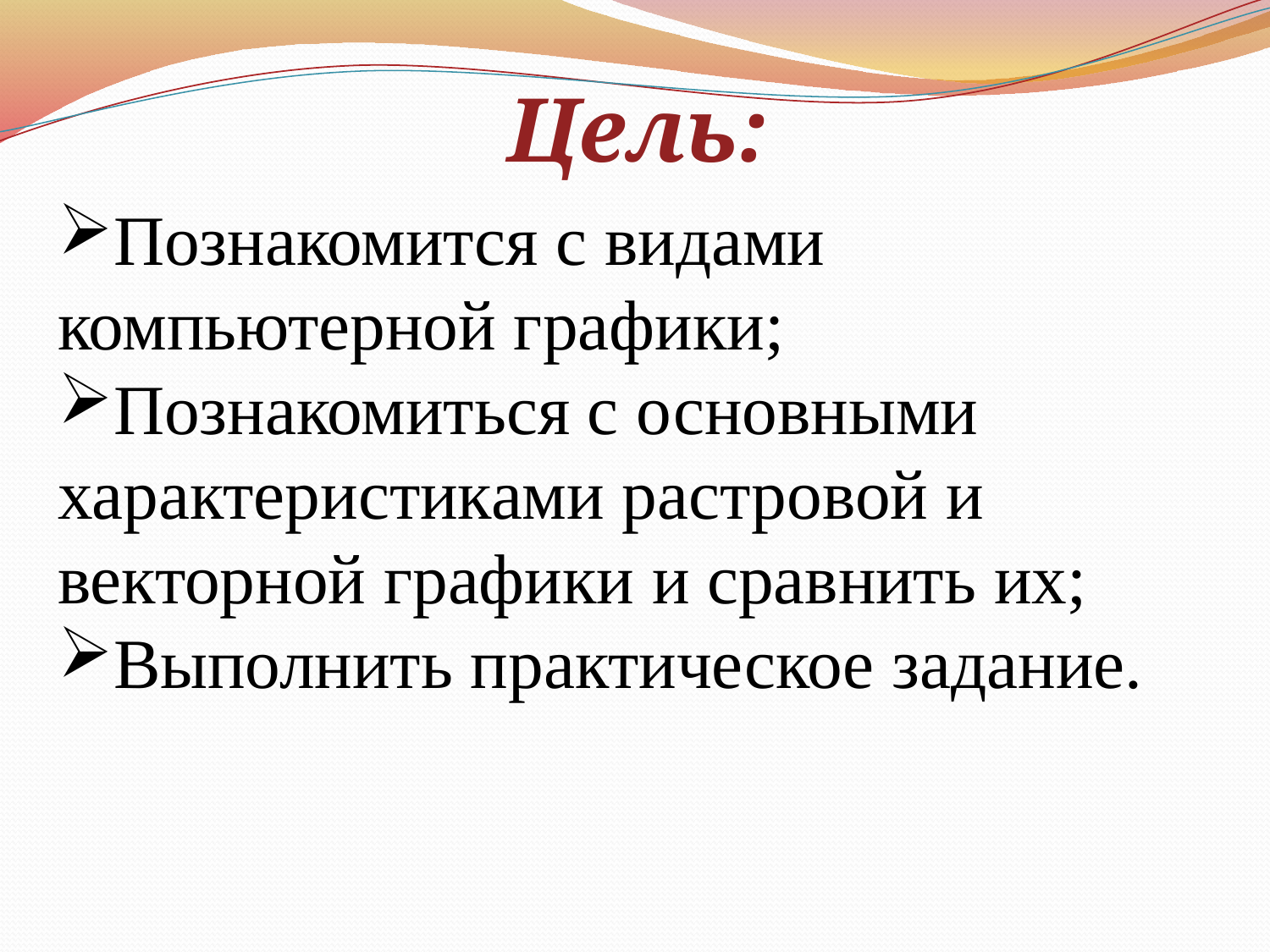

Цель:
Познакомится с видами компьютерной графики;
Познакомиться с основными характеристиками растровой и векторной графики и сравнить их;
Выполнить практическое задание.